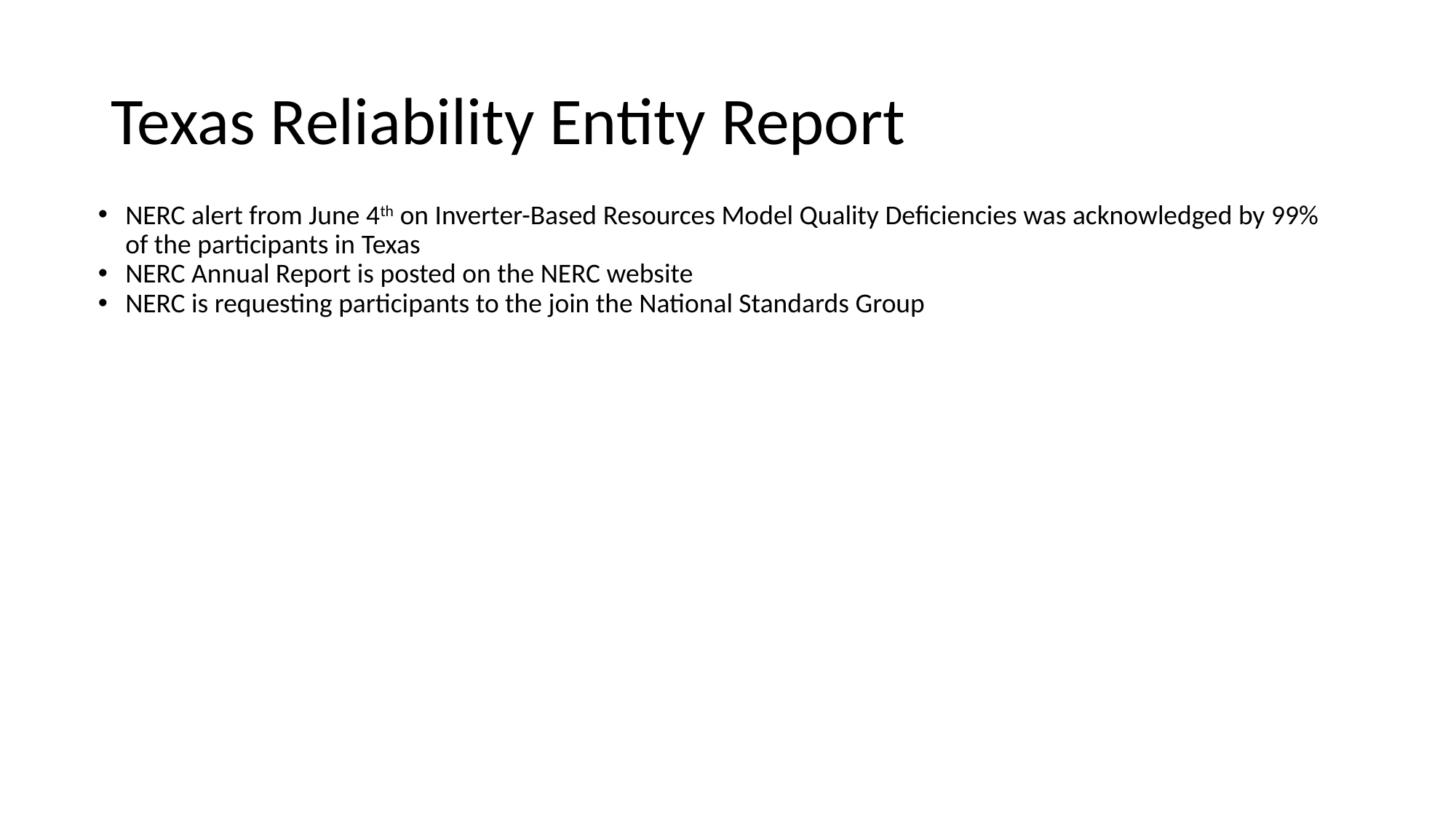

# Texas Reliability Entity Report
NERC alert from June 4th on Inverter-Based Resources Model Quality Deficiencies was acknowledged by 99% of the participants in Texas
NERC Annual Report is posted on the NERC website
NERC is requesting participants to the join the National Standards Group